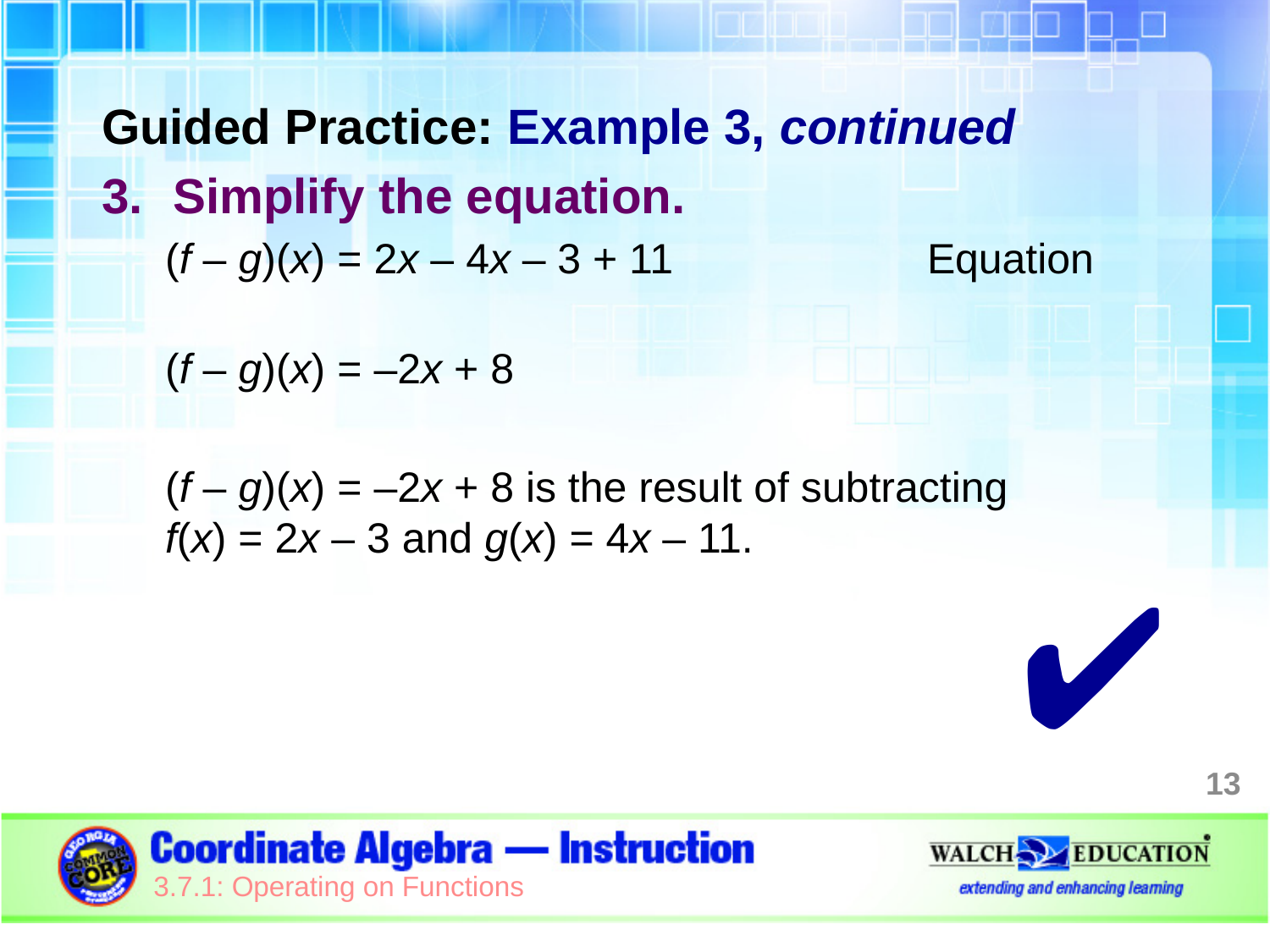

Guided Practice: Example 3, continued
Simplify the equation.
(f – g)(x) = 2x – 4x – 3 + 11		Equation
(f – g)(x) = –2x + 8

(f – g)(x) = –2x + 8 is the result of subtracting 
f(x) = 2x – 3 and g(x) = 4x – 11.

✔
13
3.7.1: Operating on Functions